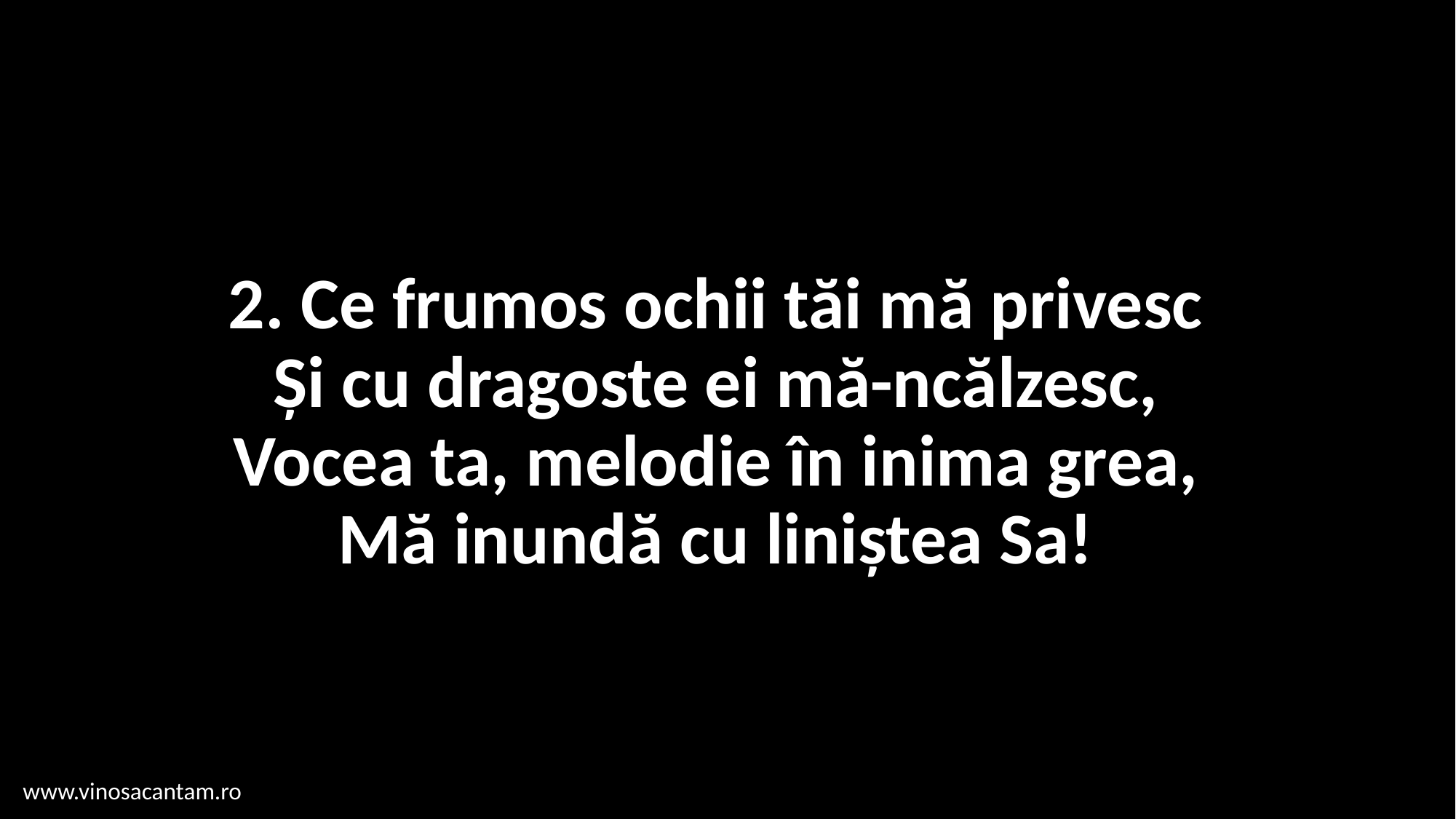

# 2. Ce frumos ochii tăi mă privesc Și cu dragoste ei mă-ncălzesc, Vocea ta, melodie în inima grea, Mă inundă cu liniștea Sa!
www.vinosacantam.ro